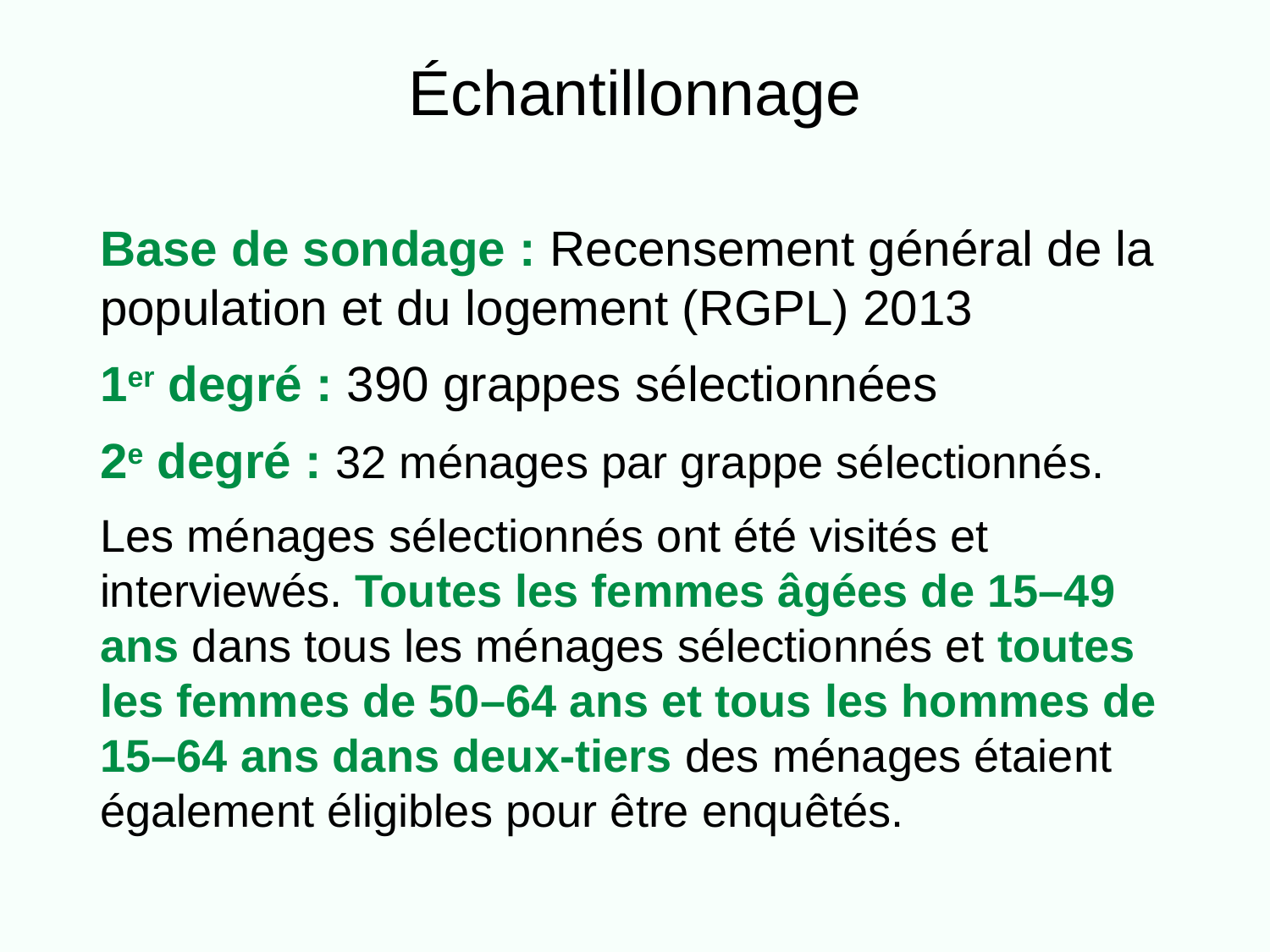

# Échantillonnage
Base de sondage : Recensement général de la population et du logement (RGPL) 2013
1er degré : 390 grappes sélectionnées
2e degré : 32 ménages par grappe sélectionnés.
Les ménages sélectionnés ont été visités et interviewés. Toutes les femmes âgées de 15–49 ans dans tous les ménages sélectionnés et toutes les femmes de 50–64 ans et tous les hommes de 15–64 ans dans deux-tiers des ménages étaient également éligibles pour être enquêtés.